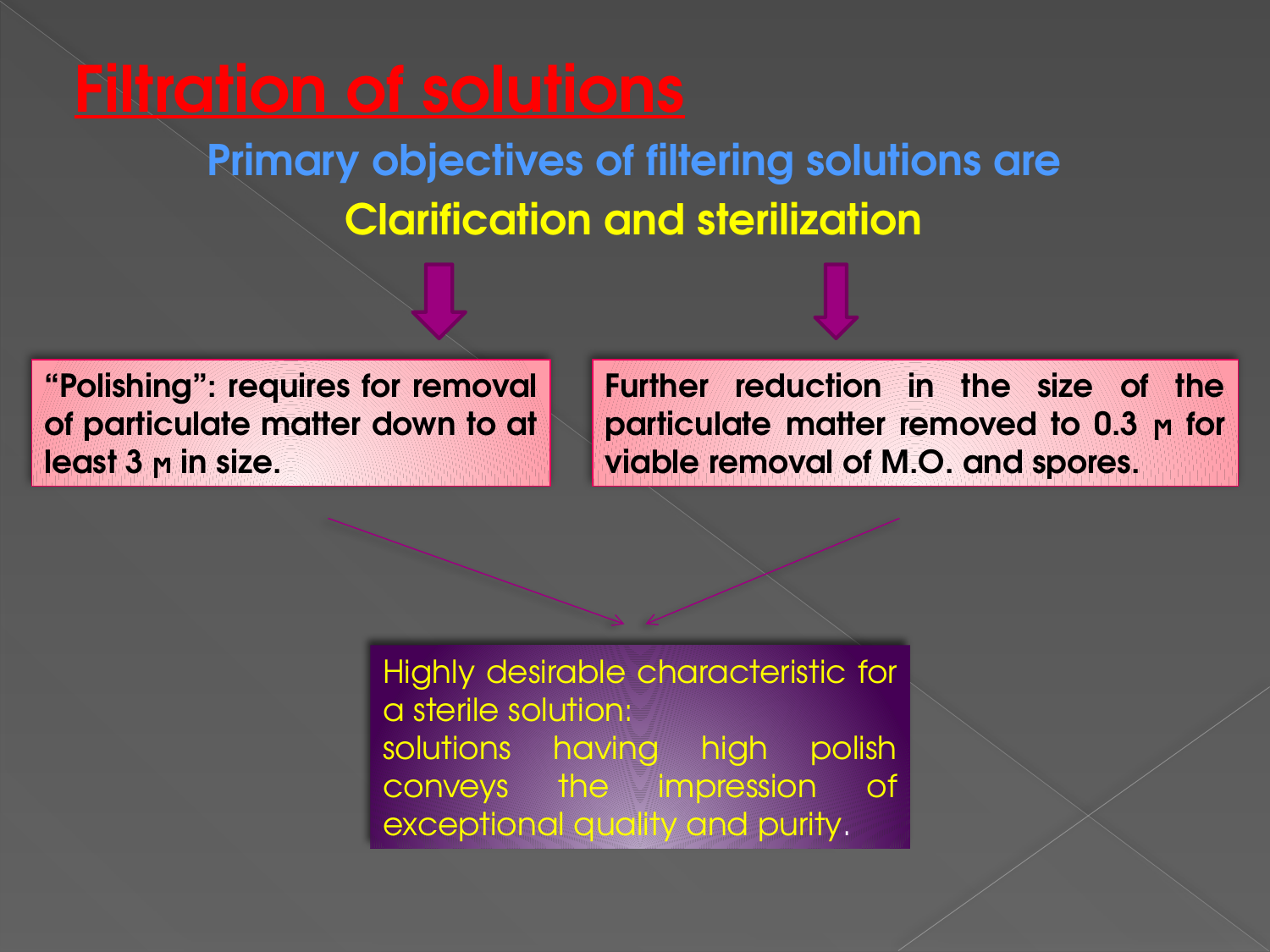

Filtration of solutions
Primary objectives of filtering solutions are
Clarification and sterilization

“Polishing”: requires for removal of particulate matter down to at least 3 ϻ in size.
Further reduction in the size of the particulate matter removed to 0.3 ϻ for viable removal of M.O. and spores.
Highly desirable characteristic for a sterile solution:
solutions having high polish conveys the impression of exceptional quality and purity.